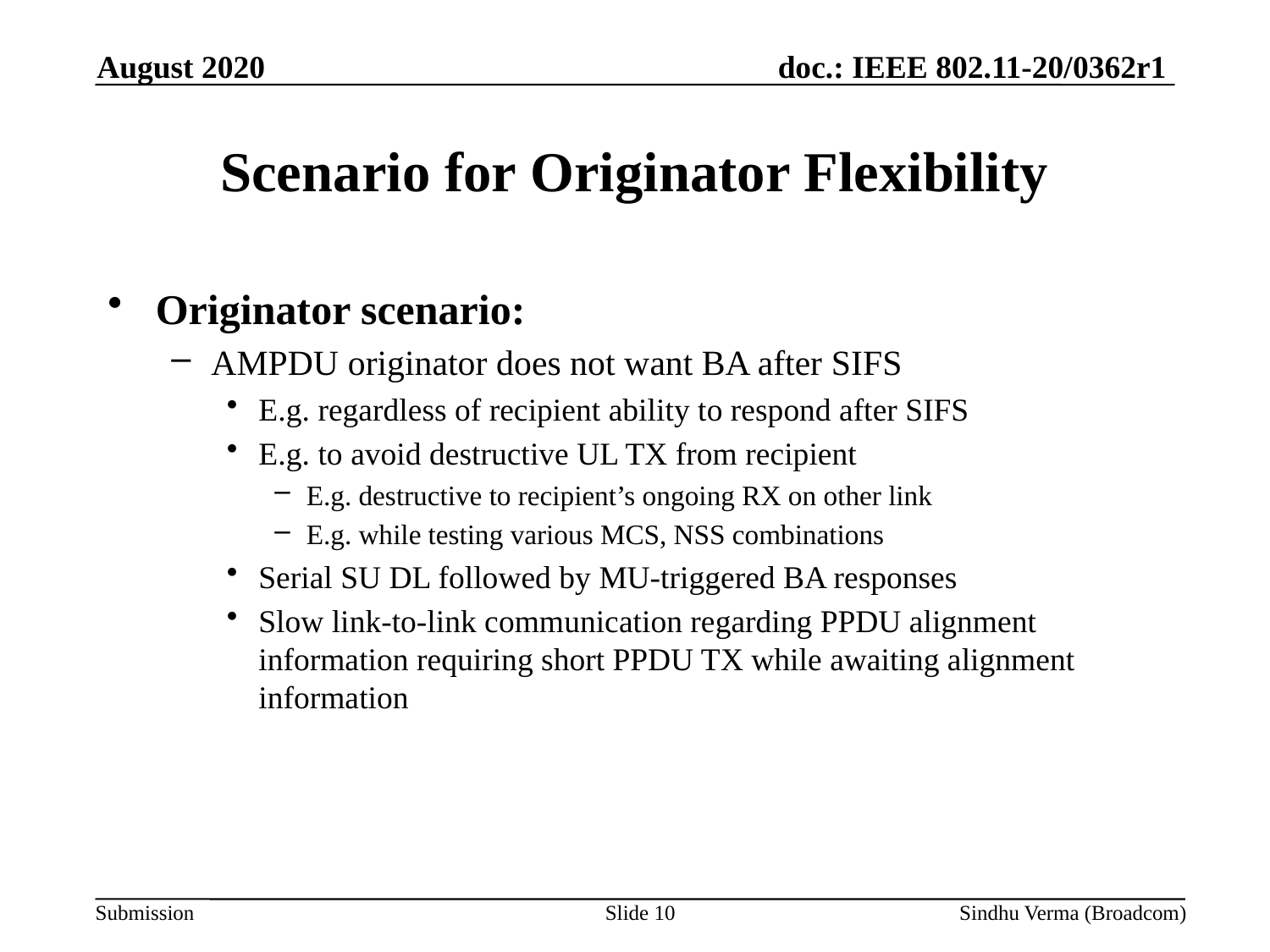

August 2020
# Scenario for Originator Flexibility
Originator scenario:
AMPDU originator does not want BA after SIFS
E.g. regardless of recipient ability to respond after SIFS
E.g. to avoid destructive UL TX from recipient
E.g. destructive to recipient’s ongoing RX on other link
E.g. while testing various MCS, NSS combinations
Serial SU DL followed by MU-triggered BA responses
Slow link-to-link communication regarding PPDU alignment information requiring short PPDU TX while awaiting alignment information
Slide 10
Sindhu Verma (Broadcom)